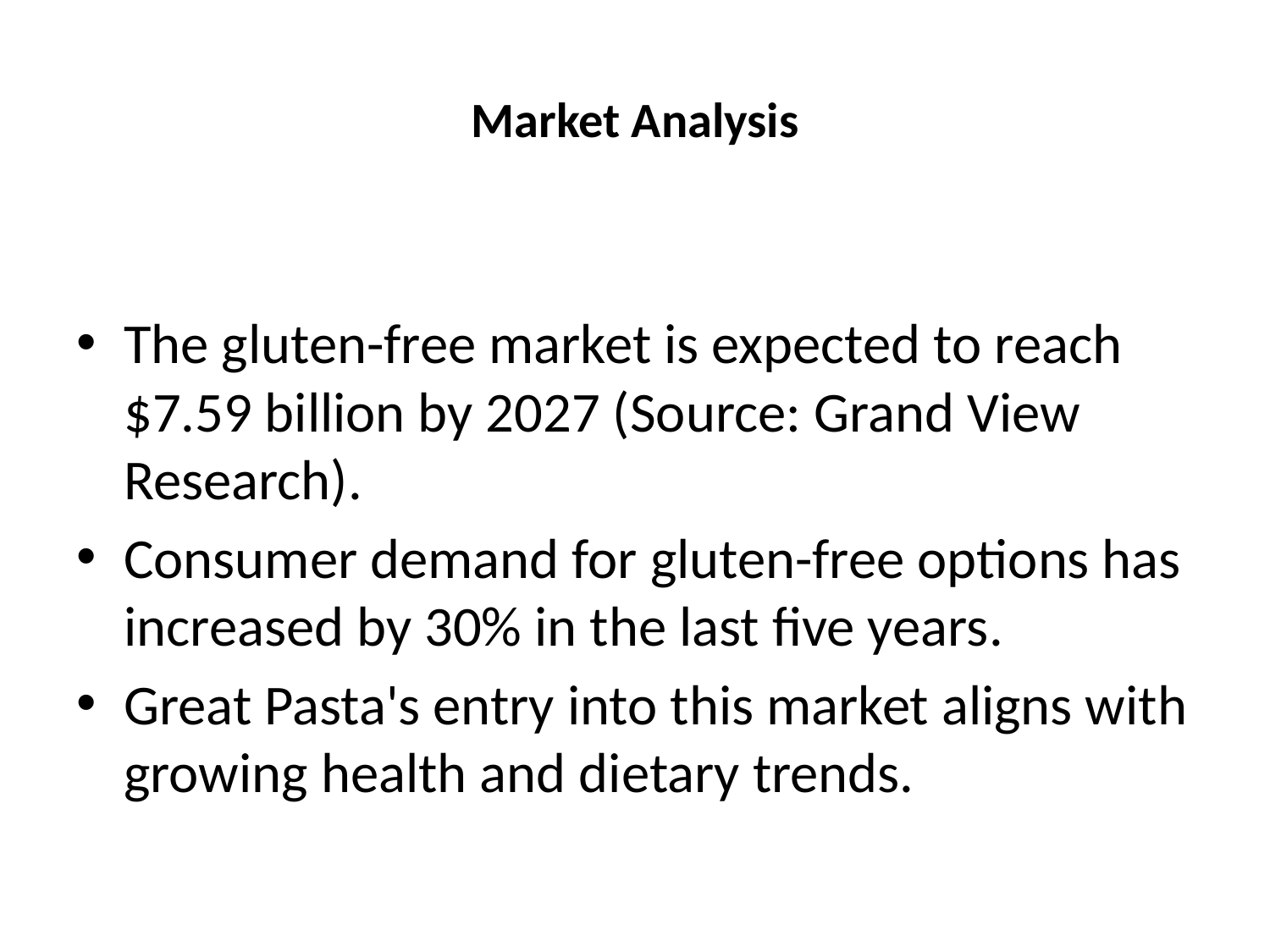

# Market Analysis

The gluten-free market is expected to reach $7.59 billion by 2027 (Source: Grand View Research).
Consumer demand for gluten-free options has increased by 30% in the last five years.
Great Pasta's entry into this market aligns with growing health and dietary trends.